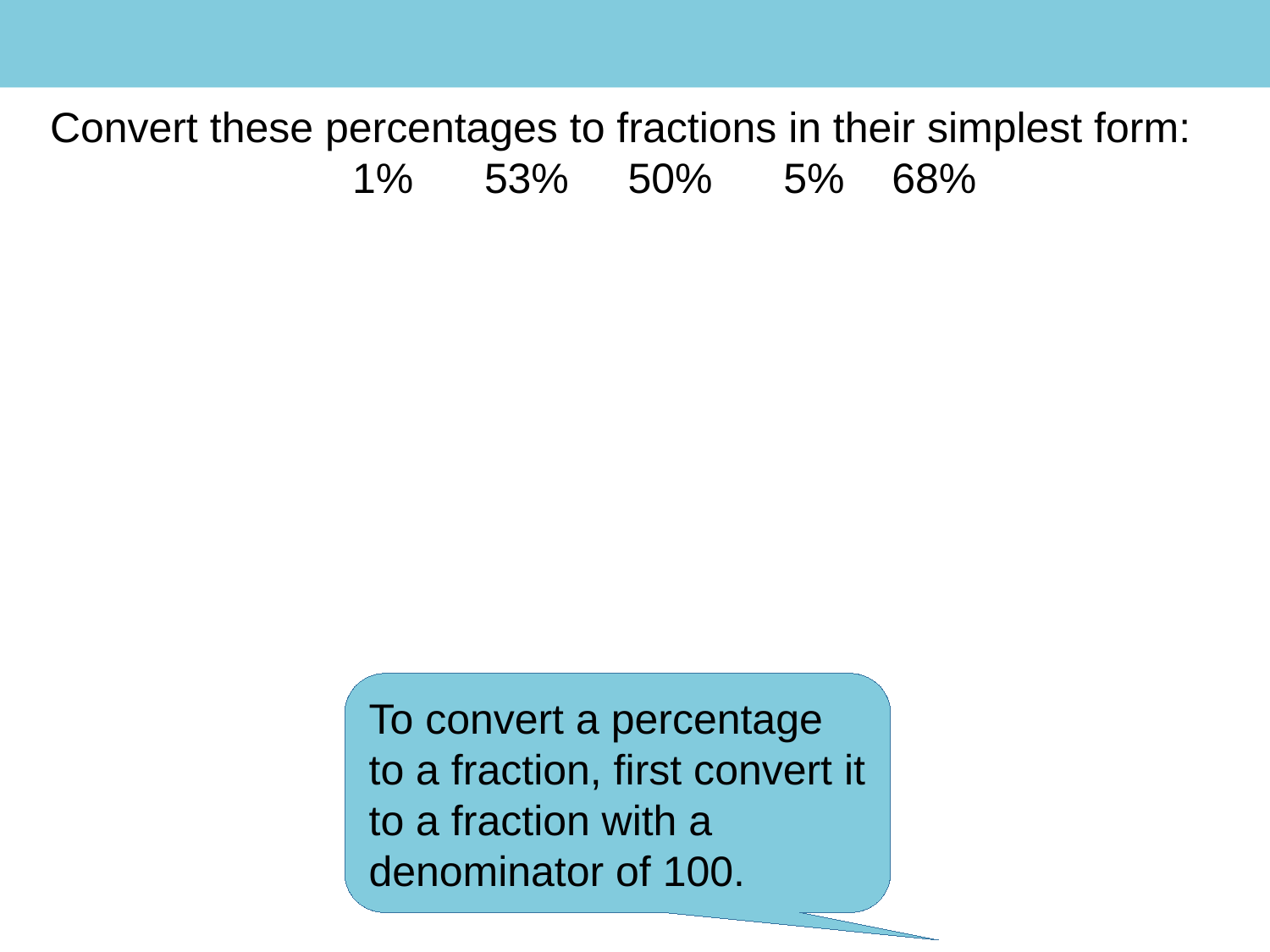

Convert these percentages to fractions in their simplest form:
1%      53%     50%      5%    68%

To convert a percentage to a fraction, first convert it to a fraction with a denominator of 100.